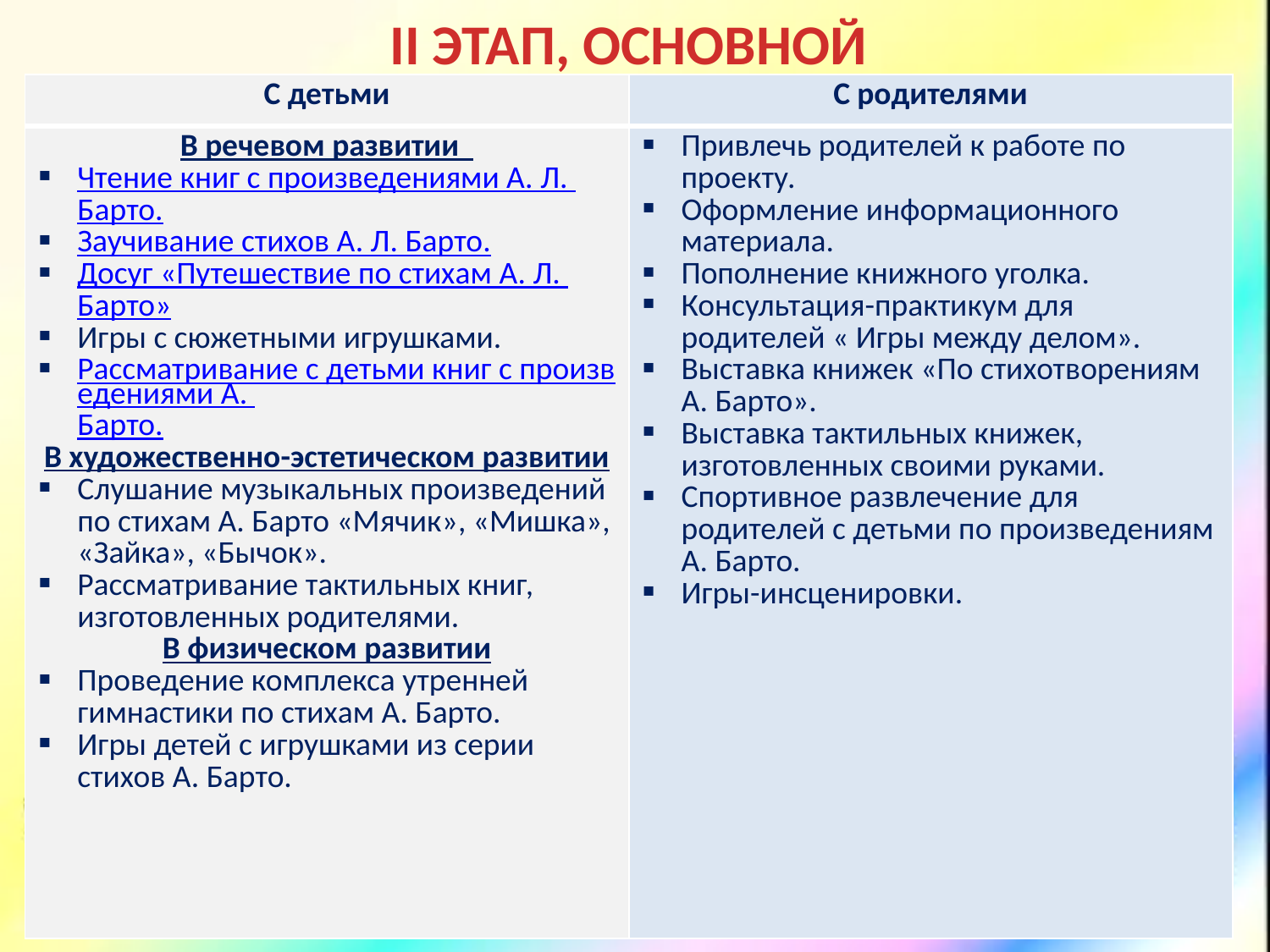

II ЭТАП, ОСНОВНОЙ
| С детьми | С родителями |
| --- | --- |
| В речевом развитии Чтение книг с произведениями А. Л. Барто. Заучивание стихов А. Л. Барто. Досуг «Путешествие по стихам А. Л. Барто» Игры с сюжетными игрушками. Рассматривание с детьми книг с произведениями А. Барто. В художественно-эстетическом развитии Слушание музыкальных произведений по стихам А. Барто «Мячик», «Мишка», «Зайка», «Бычок». Рассматривание тактильных книг, изготовленных родителями. В физическом развитии Проведение комплекса утренней гимнастики по стихам А. Барто. Игры детей с игрушками из серии стихов А. Барто. | Привлечь родителей к работе по проекту. Оформление информационного материала. Пополнение книжного уголка. Консультация-практикум для родителей « Игры между делом». Выставка книжек «По стихотворениям А. Барто». Выставка тактильных книжек, изготовленных своими руками. Спортивное развлечение для родителей с детьми по произведениям А. Барто. Игры-инсценировки. |